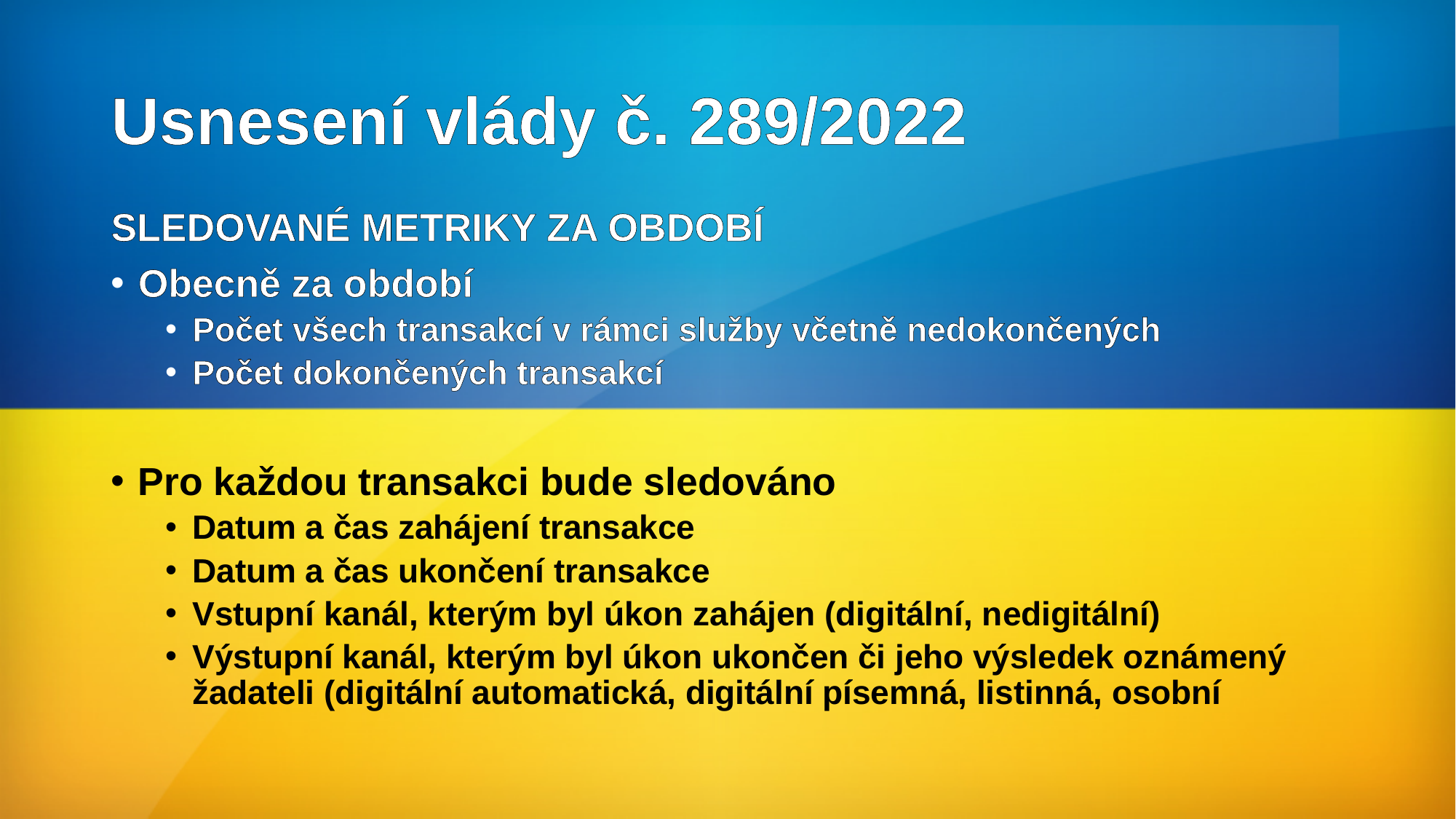

# Usnesení vlády č. 289/2022
SLEDOVANÉ METRIKY ZA OBDOBÍ
Obecně za období
Počet všech transakcí v rámci služby včetně nedokončených
Počet dokončených transakcí

Pro každou transakci bude sledováno
Datum a čas zahájení transakce
Datum a čas ukončení transakce
Vstupní kanál, kterým byl úkon zahájen (digitální, nedigitální)
Výstupní kanál, kterým byl úkon ukončen či jeho výsledek oznámený žadateli (digitální automatická, digitální písemná, listinná, osobní